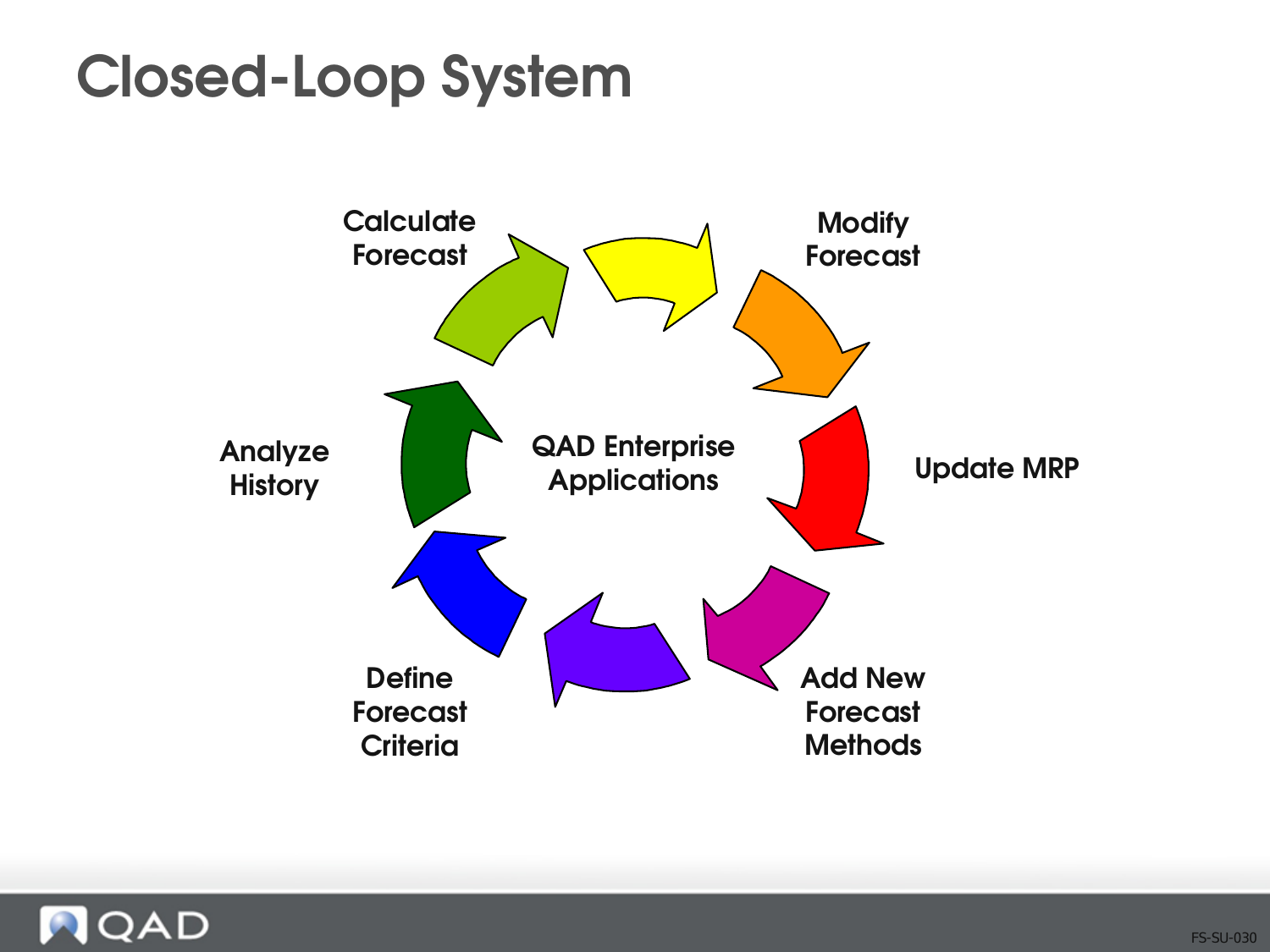

# Closed-Loop System
Calculate
Forecast
Modify
Forecast

QAD Enterprise Applications
Update MRP
Analyze History
Define Forecast Criteria
Add New Forecast Methods
FS-SU-030